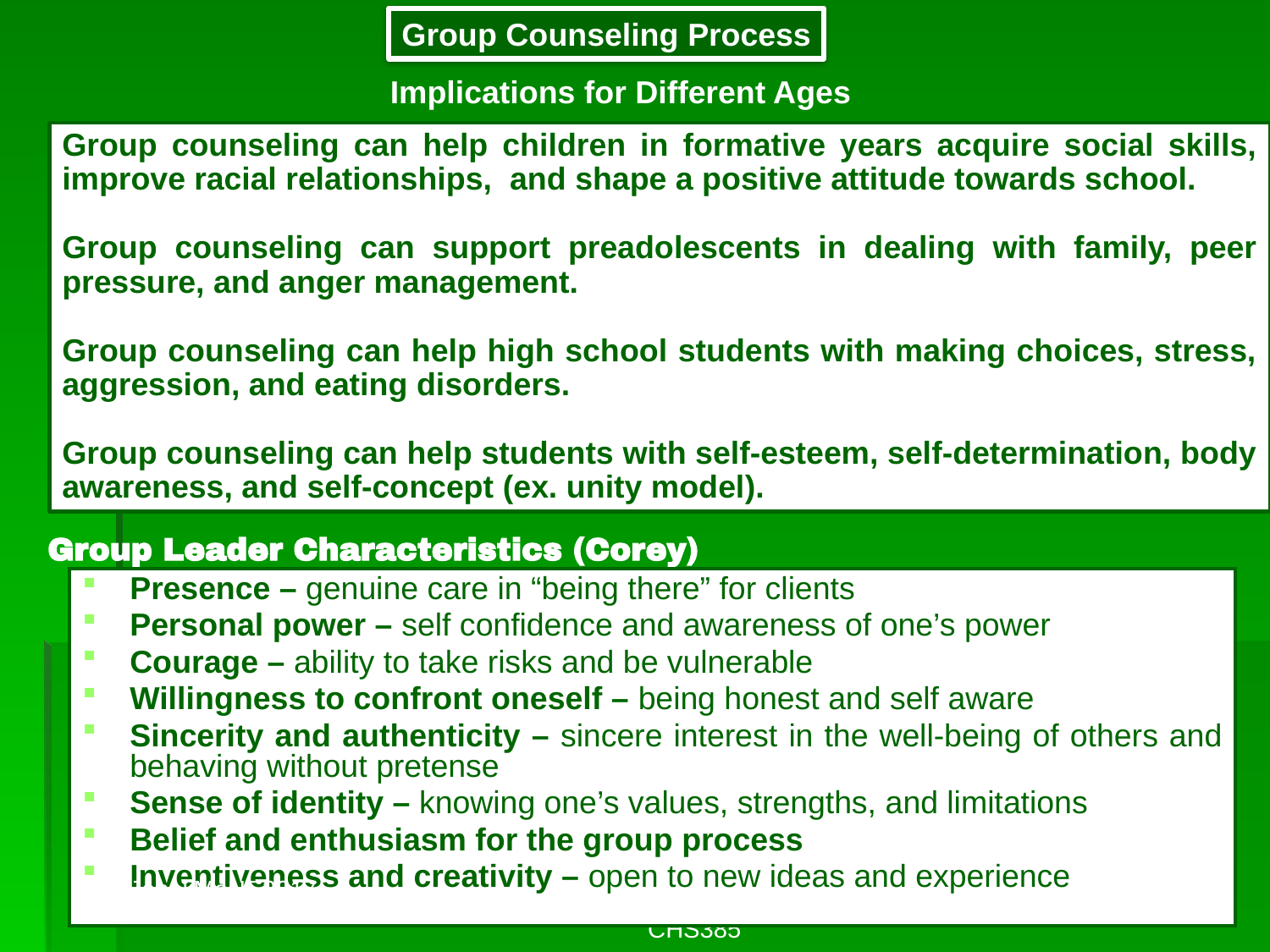

Group Counseling Process
Implications for Different Ages
Group counseling can help children in formative years acquire social skills, improve racial relationships,  and shape a positive attitude towards school.

Group counseling can support preadolescents in dealing with family, peer pressure, and anger management.

Group counseling can help high school students with making choices, stress, aggression, and eating disorders.

Group counseling can help students with self-esteem, self-determination, body awareness, and self-concept (ex. unity model).
# Group Leader Characteristics (Corey)
Presence – genuine care in “being there” for clients
Personal power – self confidence and awareness of one’s power
Courage – ability to take risks and be vulnerable
Willingness to confront oneself – being honest and self aware
Sincerity and authenticity – sincere interest in the well-being of others and behaving without pretense
Sense of identity – knowing one’s values, strengths, and limitations
Belief and enthusiasm for the group process
Inventiveness and creativity – open to new ideas and experience
JohaliMoHE2017
85
CHS385